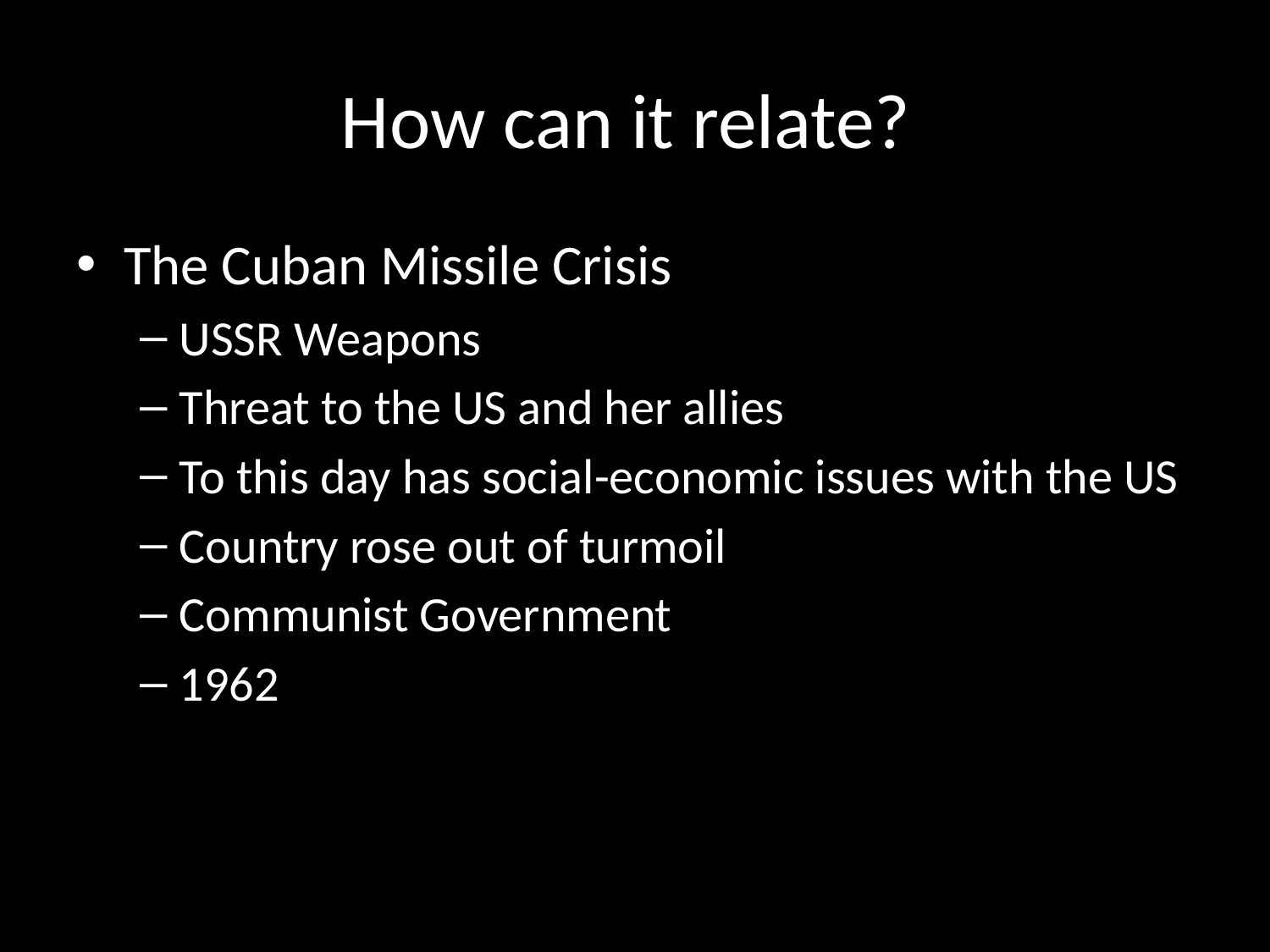

# How can it relate?
The Cuban Missile Crisis
USSR Weapons
Threat to the US and her allies
To this day has social-economic issues with the US
Country rose out of turmoil
Communist Government
1962